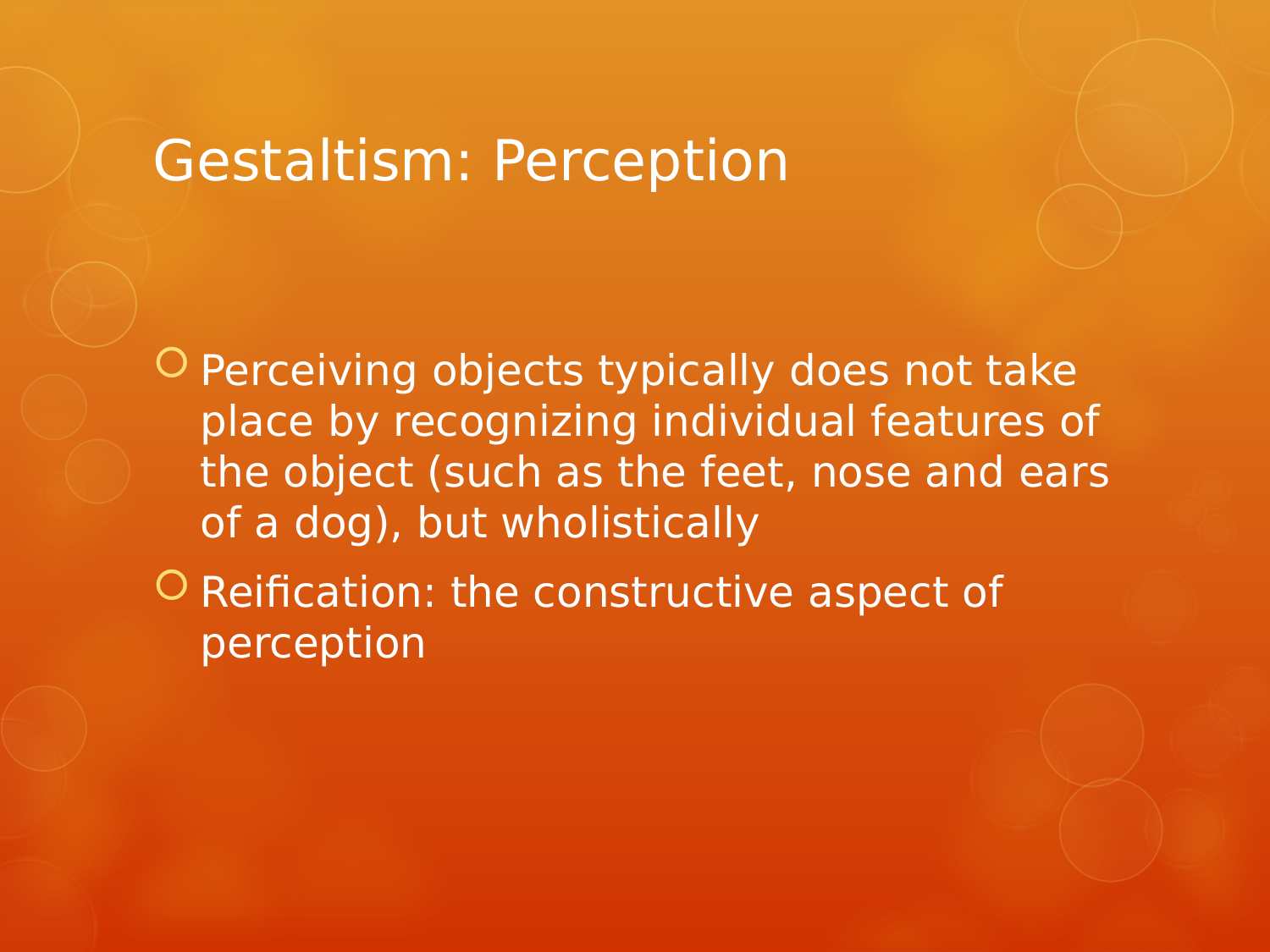

# Gestaltism: Perception
Perceiving objects typically does not take place by recognizing individual features of the object (such as the feet, nose and ears of a dog), but wholistically
Reification: the constructive aspect of perception